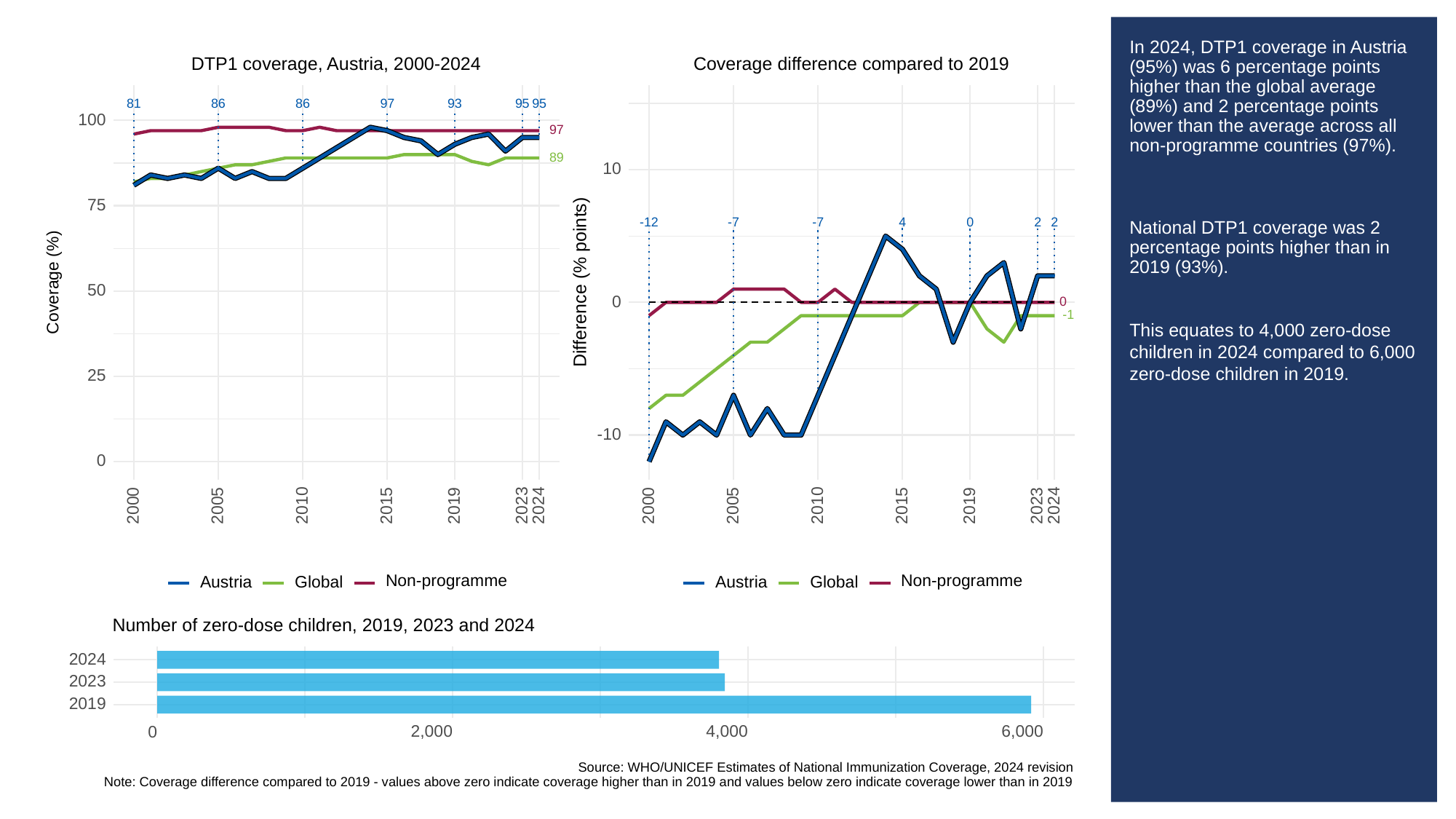

# In 2024, DTP1 coverage in Austria (95%) was 6 percentage points higher than the global average (89%) and 2 percentage points lower than the average across all non-programme countries (97%).

National DTP1 coverage was 2 percentage points higher than in 2019 (93%).

This equates to 4,000 zero-dose children in 2024 compared to 6,000 zero-dose children in 2019.

Coverage difference compared to 2019
DTP1 coverage, Austria, 2000-2024

93
81
86
86
97
95
95

100

97

89

10

75

0
-12
2
2
4
-7
-7

Difference (% points)
Coverage (%)
50

0
0

-1

25

-10

0

2023
2023
2000
2005
2010
2015
2019
2024
2000
2005
2010
2015
2019
2024
Non-programme
Non-programme
Global
Global
Austria
Austria

Number of zero-dose children, 2019, 2023 and 2024

2024

2023

2019

2,000
4,000
6,000
0
Source: WHO/UNICEF Estimates of National Immunization Coverage, 2024 revision
Note: Coverage difference compared to 2019 - values above zero indicate coverage higher than in 2019 and values below zero indicate coverage lower than in 2019